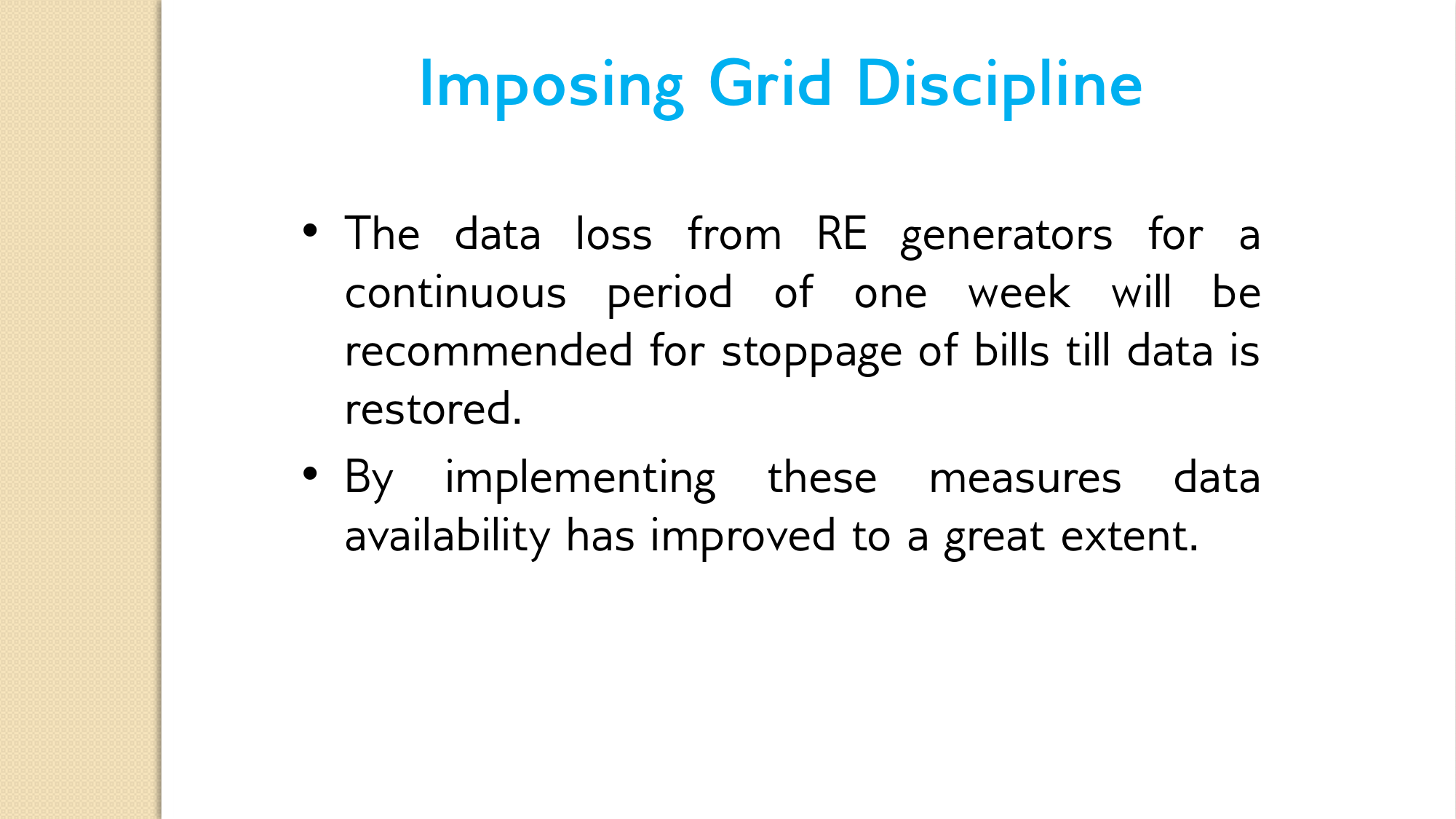

Imposing Grid Discipline

The data loss from RE generators for a continuous period of one week will be recommended for stoppage of bills till data is restored.
By implementing these measures data availability has improved to a great extent.